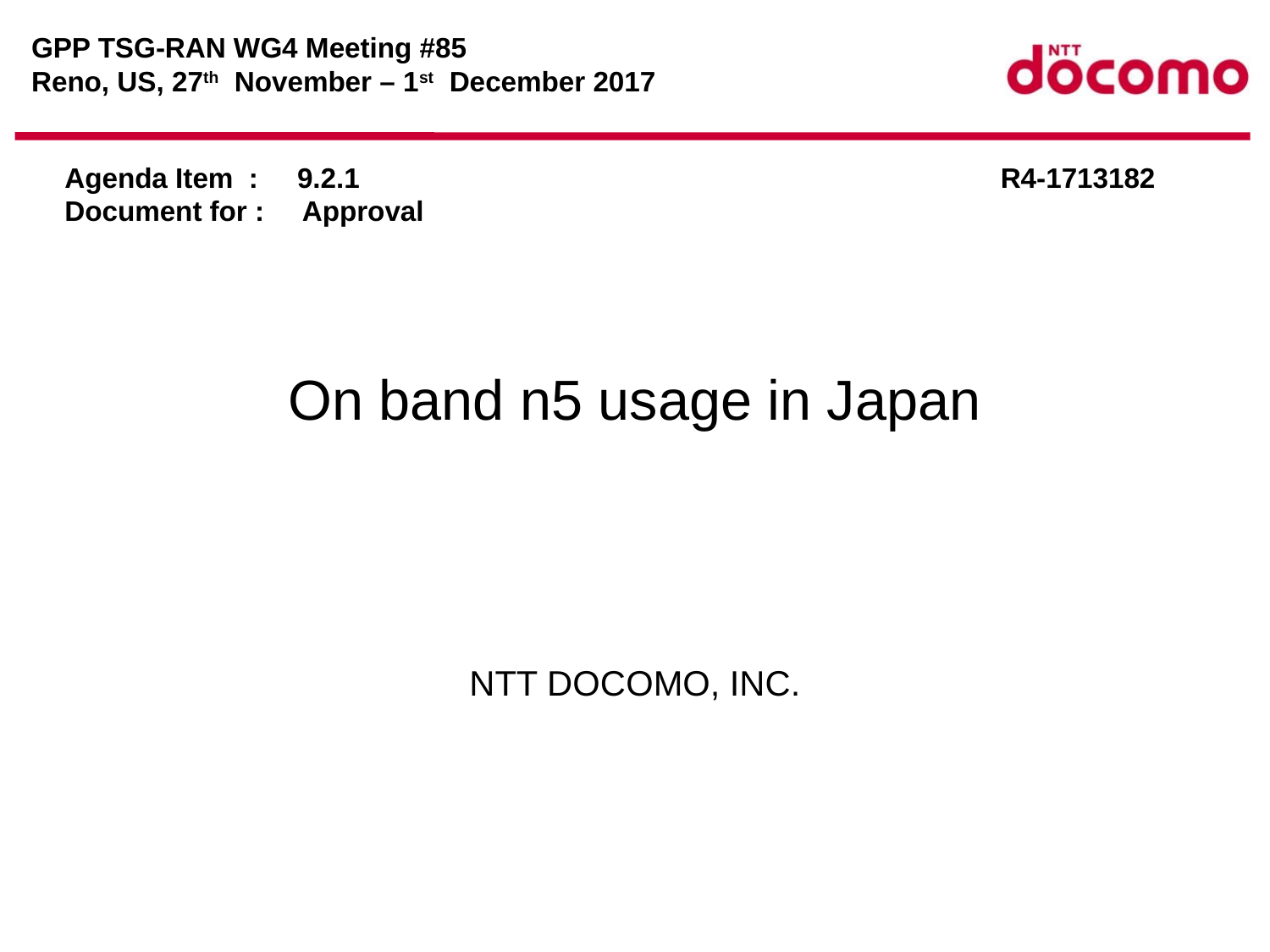

GPP TSG-RAN WG4 Meeting #85
Reno, US, 27th  November – 1st  December 2017

Agenda Item  :     9.2.1					      R4-1713182   Document for :     Approval
# On band n5 usage in Japan
NTT DOCOMO, INC.